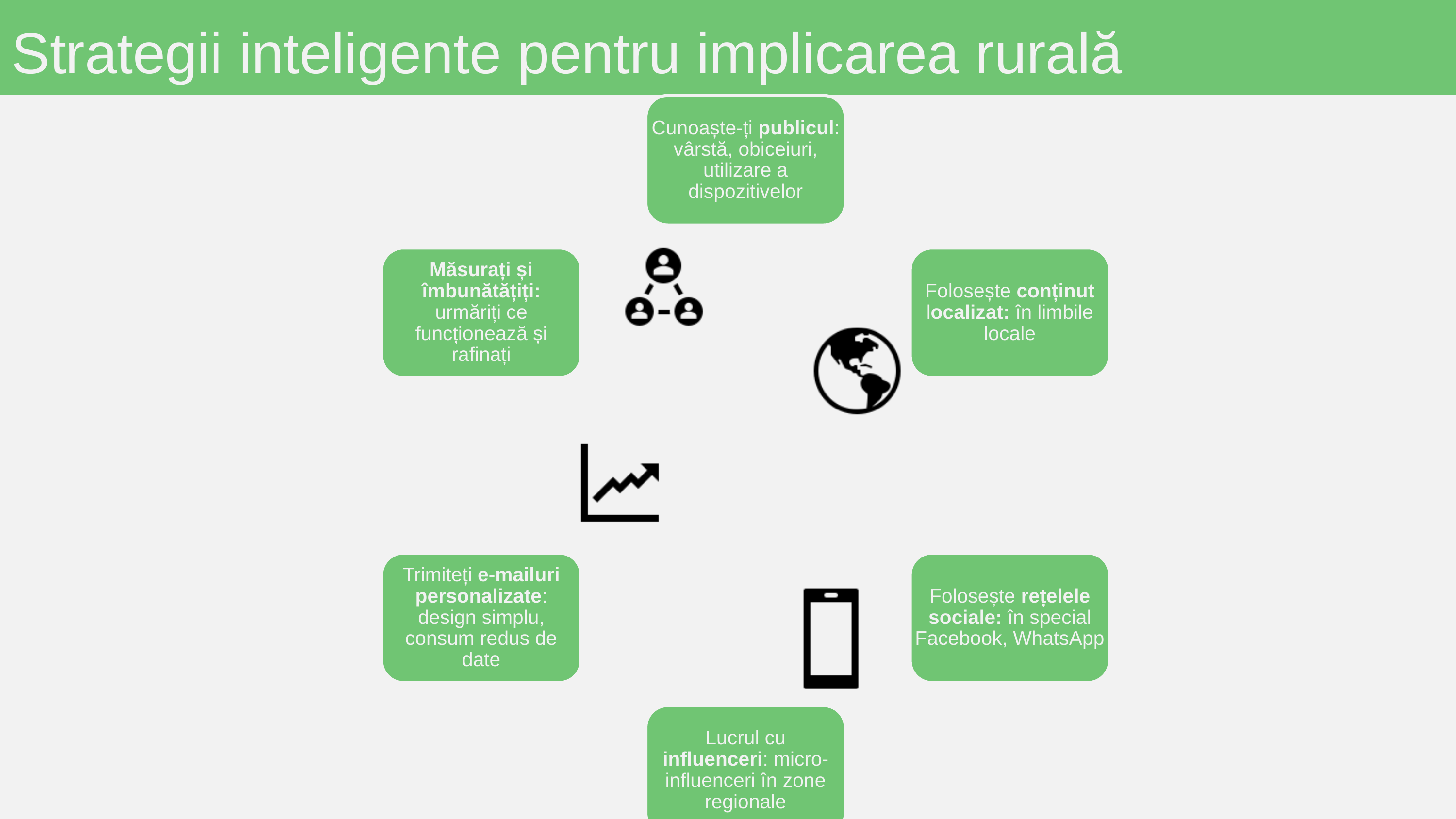

Strategii inteligente pentru implicarea rurală

Cunoaște-ți publicul: vârstă, obiceiuri, utilizare a dispozitivelor

Măsurați și îmbunătățiți: urmăriți ce funcționează și rafinați

Folosește conținut localizat: în limbile locale

Trimiteți e-mailuri personalizate: design simplu, consum redus de date

Folosește rețelele sociale: în special Facebook, WhatsApp

Lucrul cu influenceri: micro-influenceri în zone regionale